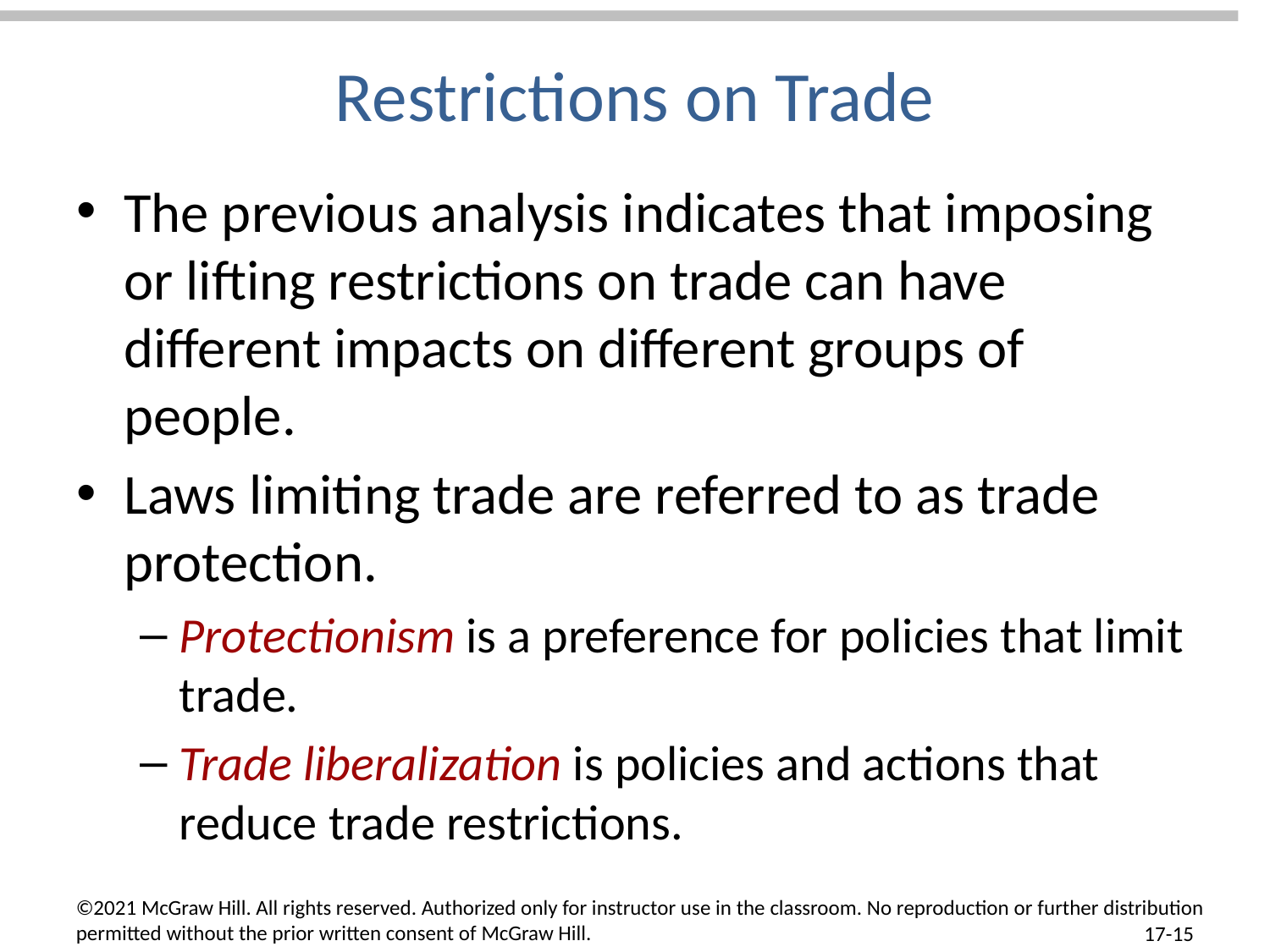

# Restrictions on Trade
The previous analysis indicates that imposing or lifting restrictions on trade can have different impacts on different groups of people.
Laws limiting trade are referred to as trade protection.
Protectionism is a preference for policies that limit trade.
Trade liberalization is policies and actions that reduce trade restrictions.